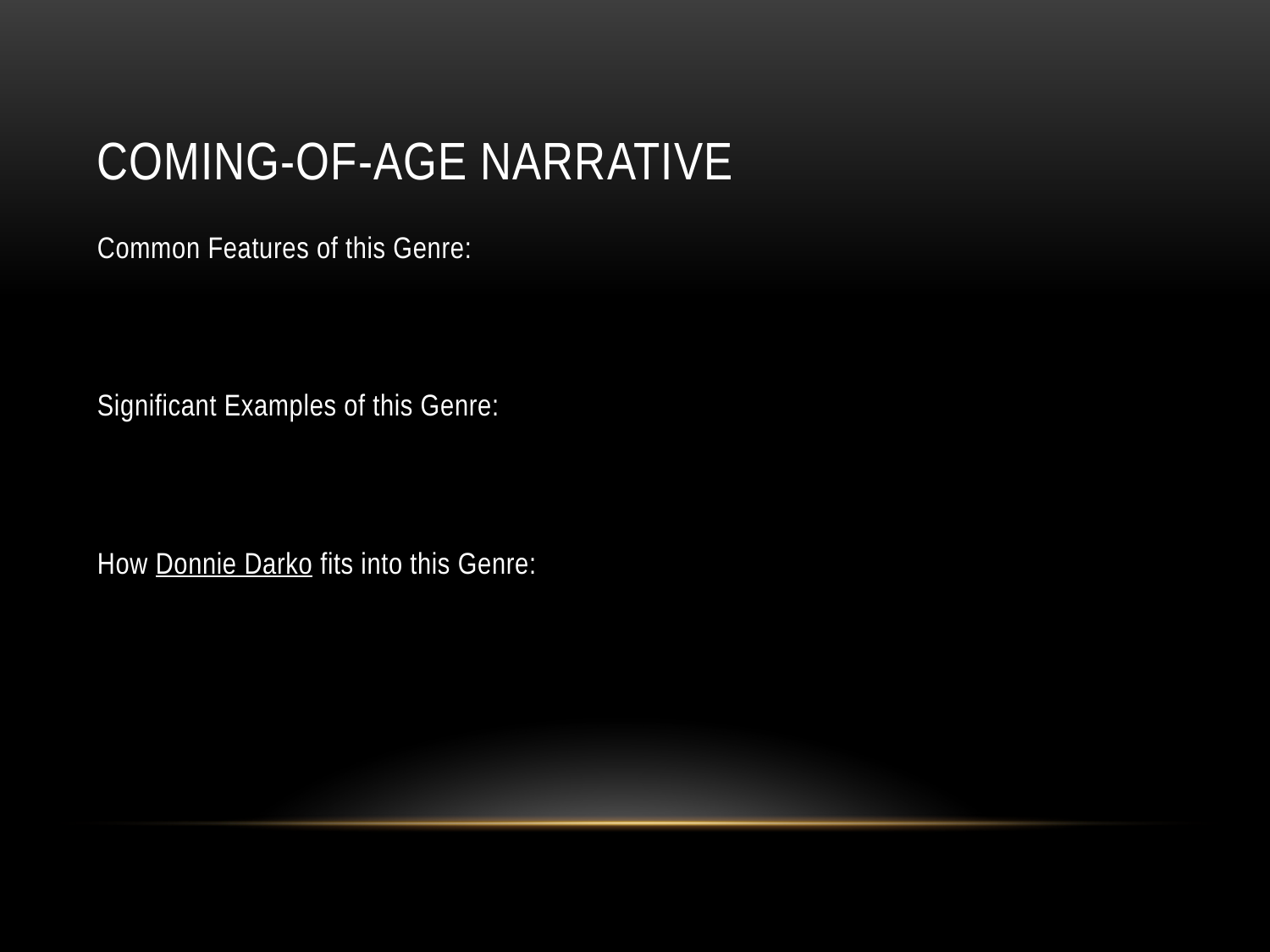

# Coming-of-Age Narrative
Common Features of this Genre:

Significant Examples of this Genre:

How Donnie Darko fits into this Genre: